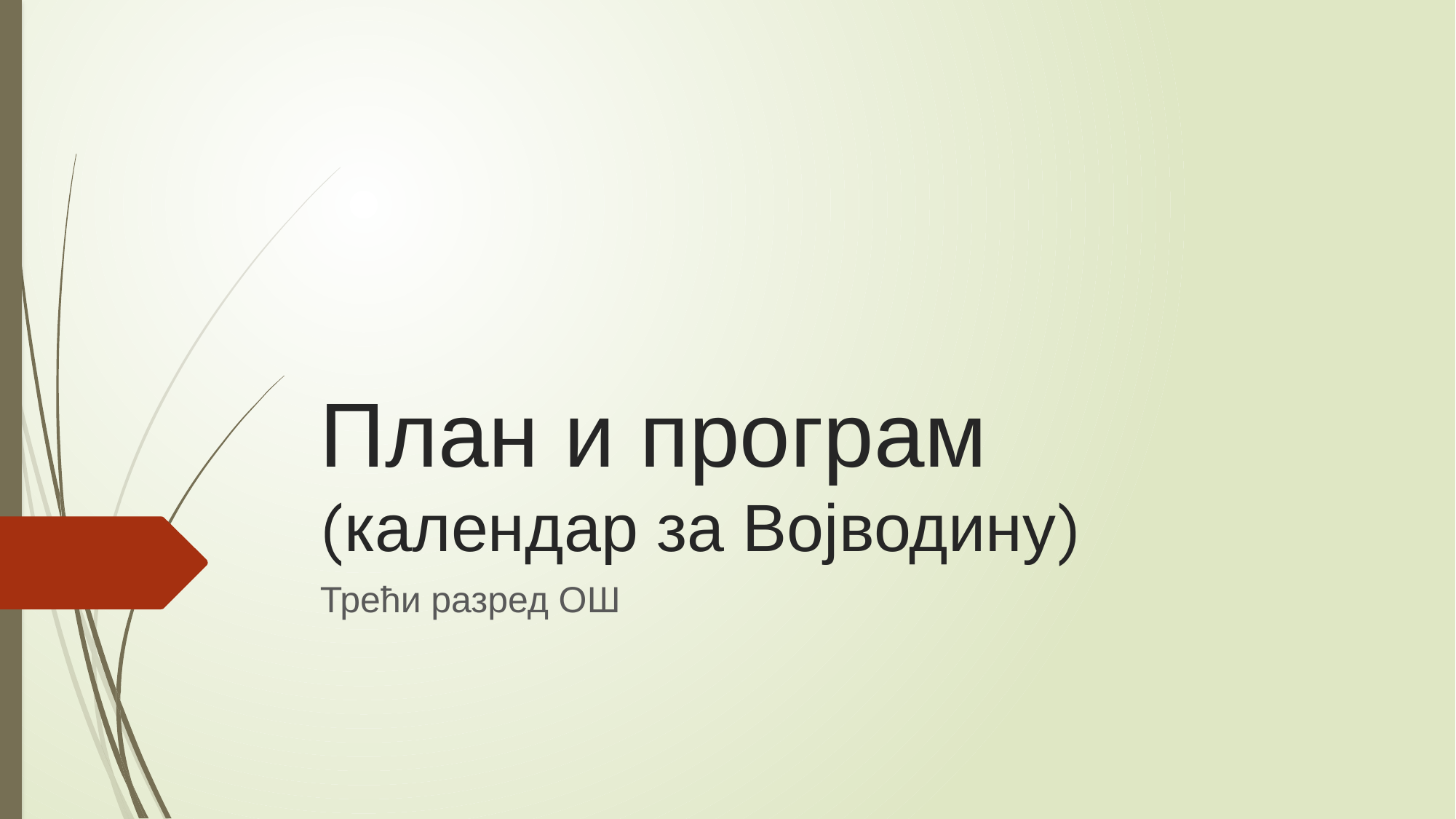

# План и програм (календар за Војводину)
Трећи разред ОШ